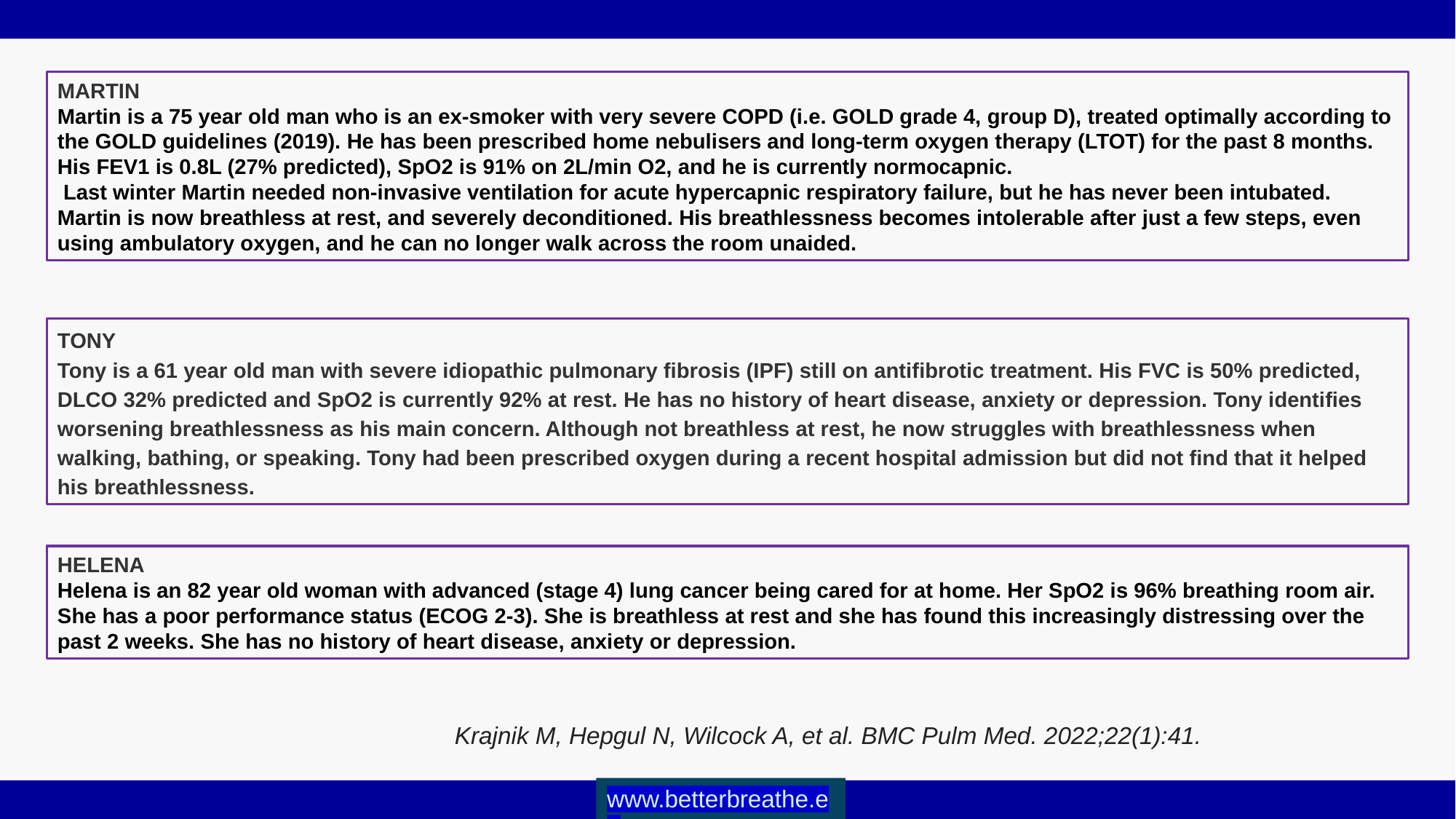

MARTIN
Martin is a 75 year old man who is an ex-smoker with very severe COPD (i.e. GOLD grade 4, group D), treated optimally according to the GOLD guidelines (2019). He has been prescribed home nebulisers and long-term oxygen therapy (LTOT) for the past 8 months. His FEV1 is 0.8L (27% predicted), SpO2 is 91% on 2L/min O2, and he is currently normocapnic.
 Last winter Martin needed non-invasive ventilation for acute hypercapnic respiratory failure, but he has never been intubated. Martin is now breathless at rest, and severely deconditioned. His breathlessness becomes intolerable after just a few steps, even using ambulatory oxygen, and he can no longer walk across the room unaided.
TONY
Tony is a 61 year old man with severe idiopathic pulmonary fibrosis (IPF) still on antifibrotic treatment. His FVC is 50% predicted, DLCO 32% predicted and SpO2 is currently 92% at rest. He has no history of heart disease, anxiety or depression. Tony identifies worsening breathlessness as his main concern. Although not breathless at rest, he now struggles with breathlessness when walking, bathing, or speaking. Tony had been prescribed oxygen during a recent hospital admission but did not find that it helped his breathlessness.
HELENA
Helena is an 82 year old woman with advanced (stage 4) lung cancer being cared for at home. Her SpO2 is 96% breathing room air. She has a poor performance status (ECOG 2-3). She is breathless at rest and she has found this increasingly distressing over the past 2 weeks. She has no history of heart disease, anxiety or depression.
Krajnik M, Hepgul N, Wilcock A, et al. BMC Pulm Med. 2022;22(1):41.
www.betterbreathe.eu